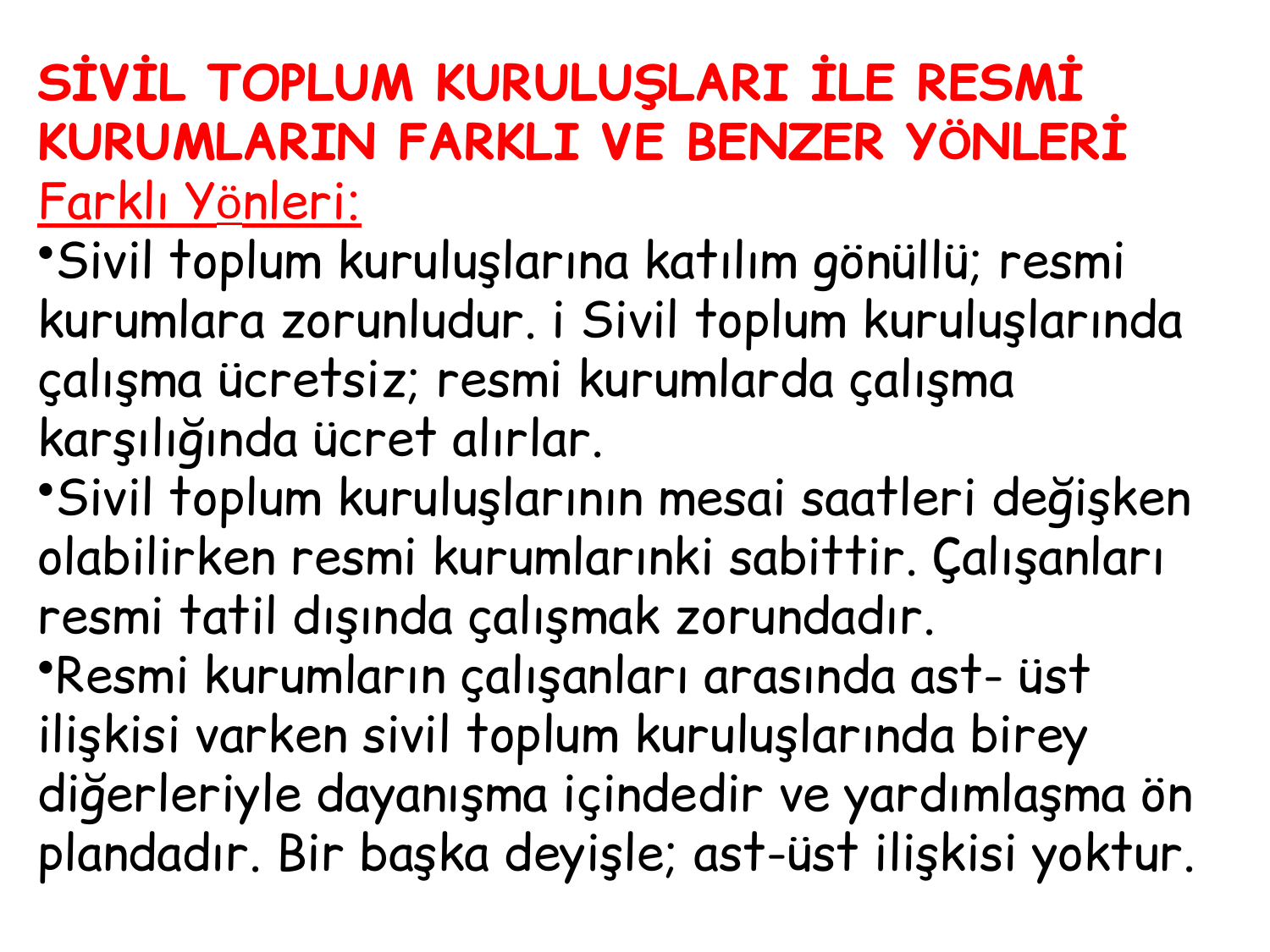

SİVİL TOPLUM KURULUŞLARI İLE RESMİ KURUMLARIN FARKLI VE BENZER YÖNLERİ
Farklı Yönleri:
Sivil toplum kuruluşlarına katılım gönüllü; resmi kurumlara zorunludur. i Sivil toplum kuruluşlarında çalışma ücretsiz; resmi kurumlarda çalışma karşılığında ücret alırlar.
Sivil toplum kuruluşlarının mesai saatleri değişken olabilirken resmi kurumlarınki sabittir. Çalışanları resmi tatil dışında çalışmak zorundadır.
Resmi kurumların çalışanları arasında ast- üst ilişkisi varken sivil toplum kuruluşlarında birey diğerleriyle dayanışma içindedir ve yardımlaşma ön plandadır. Bir başka deyişle; ast-üst ilişkisi yoktur.